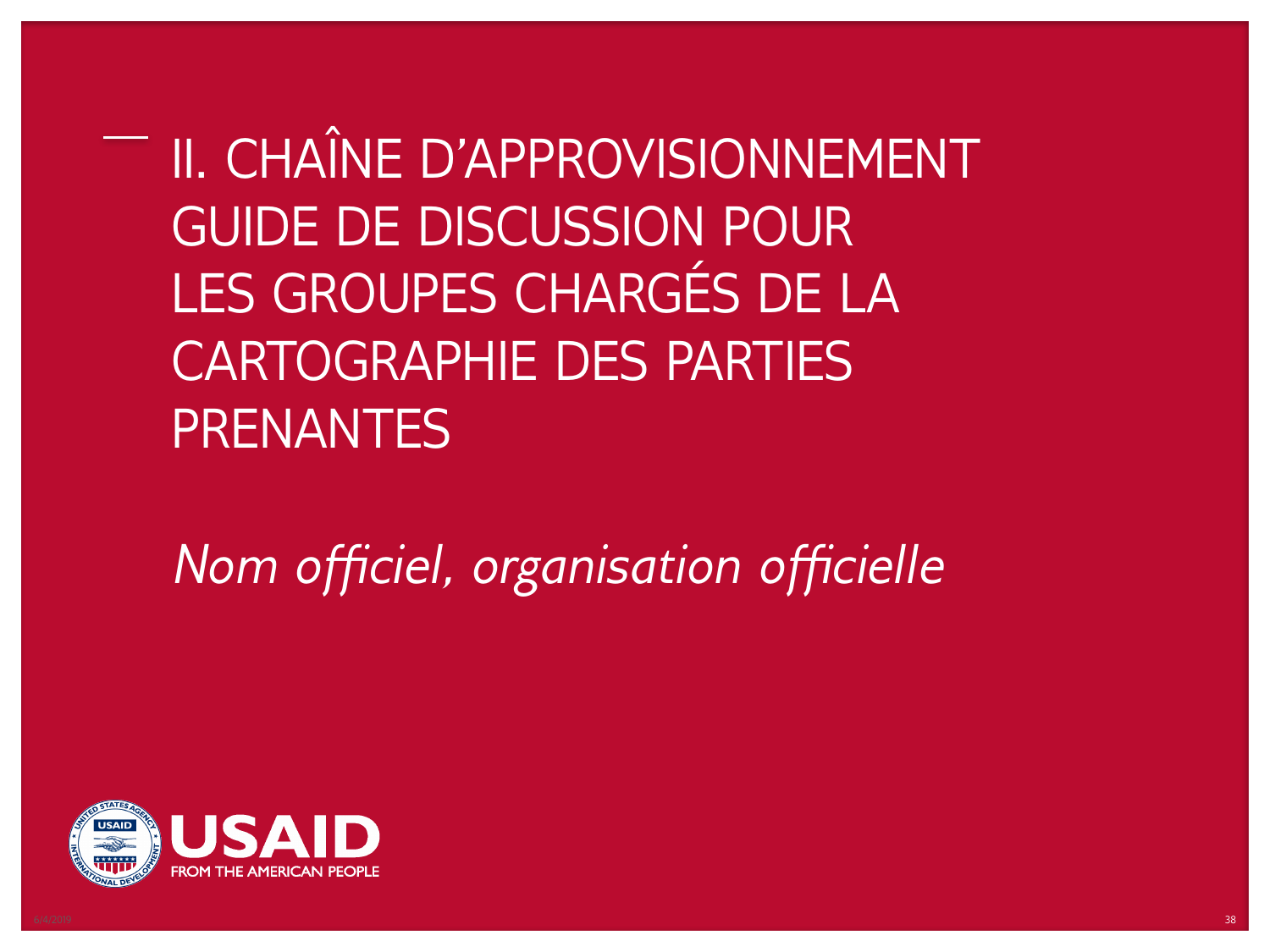

6/4/2019
# II. CHAÎNE D’APPROVISIONNEMENT GUIDE DE DISCUSSION POUR LES GROUPES CHARGÉS DE LA CARTOGRAPHIE DES PARTIES PRENANTES Nom officiel, organisation officielle
38